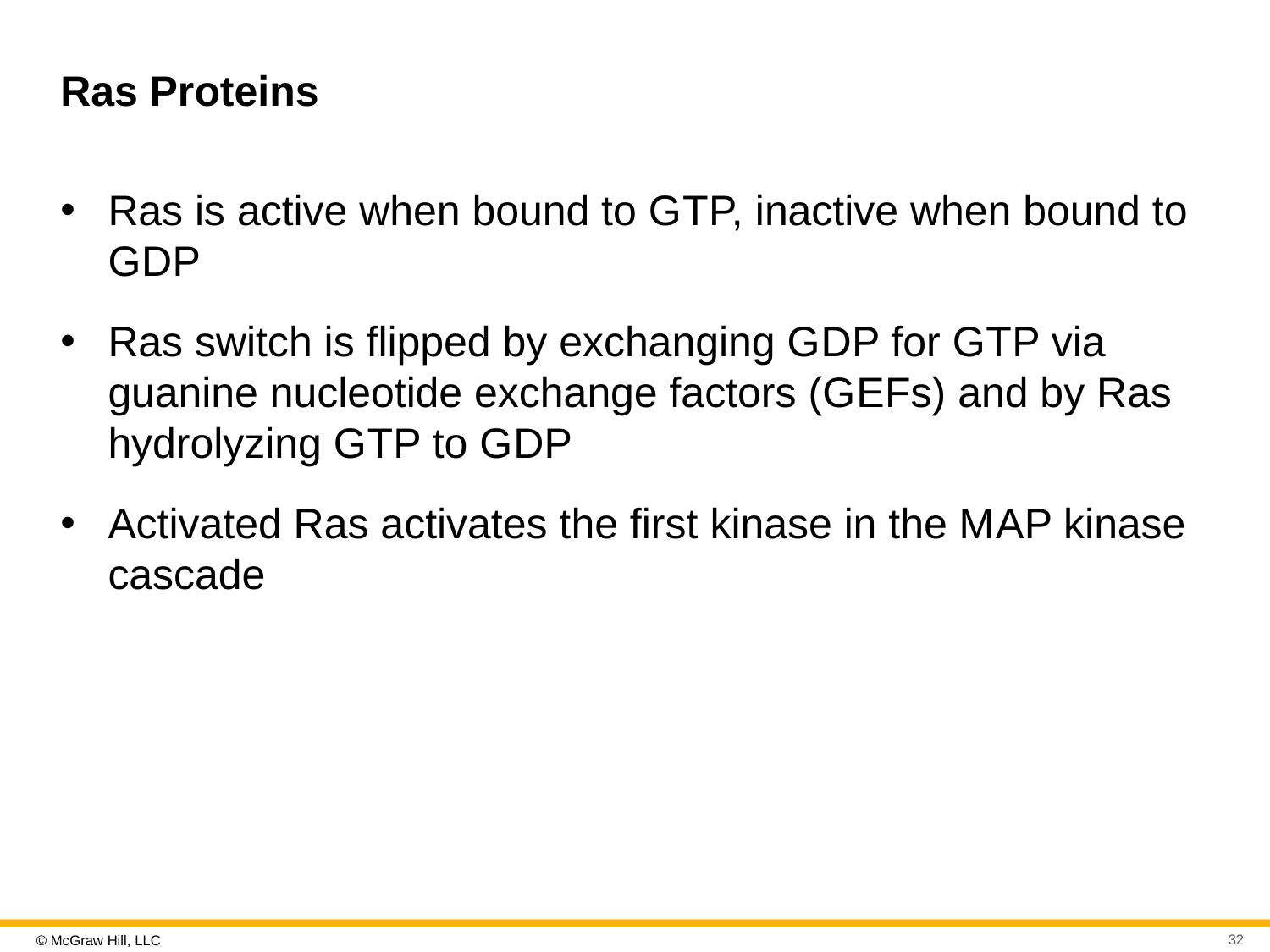

# Ras Proteins
Ras is active when bound to G T P, inactive when bound to G D P
Ras switch is flipped by exchanging G D P for G T P via guanine nucleotide exchange factors (G E Fs) and by Ras hydrolyzing G T P to G D P
Activated Ras activates the first kinase in the M A P kinase cascade
32